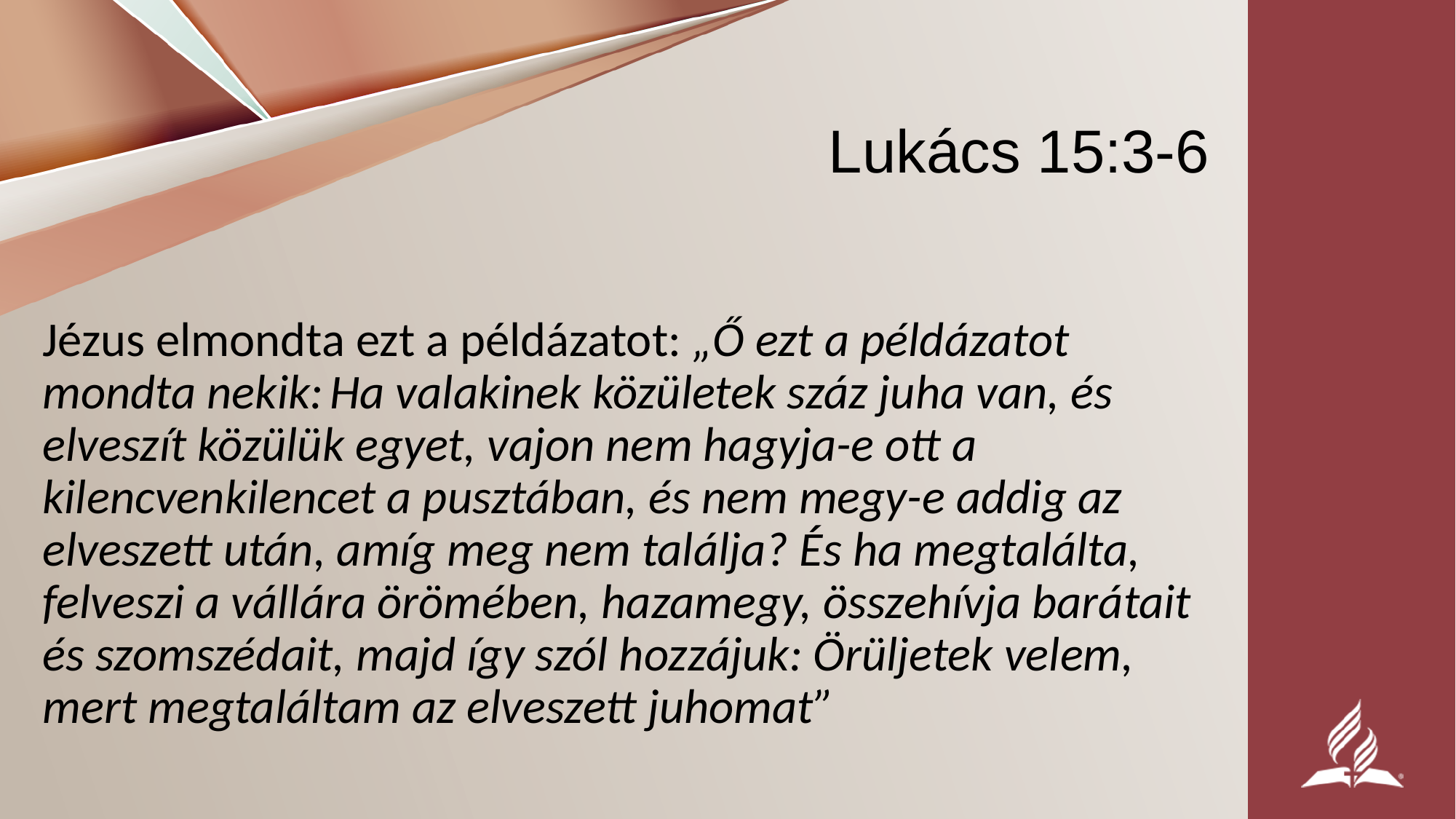

# Lukács 15:3-6
Jézus elmondta ezt a példázatot: „Ő ezt a példázatot mondta nekik: Ha valakinek közületek száz juha van, és elveszít közülük egyet, vajon nem hagyja-e ott a kilencvenkilencet a pusztában, és nem megy-e addig az elveszett után, amíg meg nem találja? És ha megtalálta, felveszi a vállára örömében, hazamegy, összehívja barátait és szomszédait, majd így szól hozzájuk: Örüljetek velem, mert megtaláltam az elveszett juhomat”